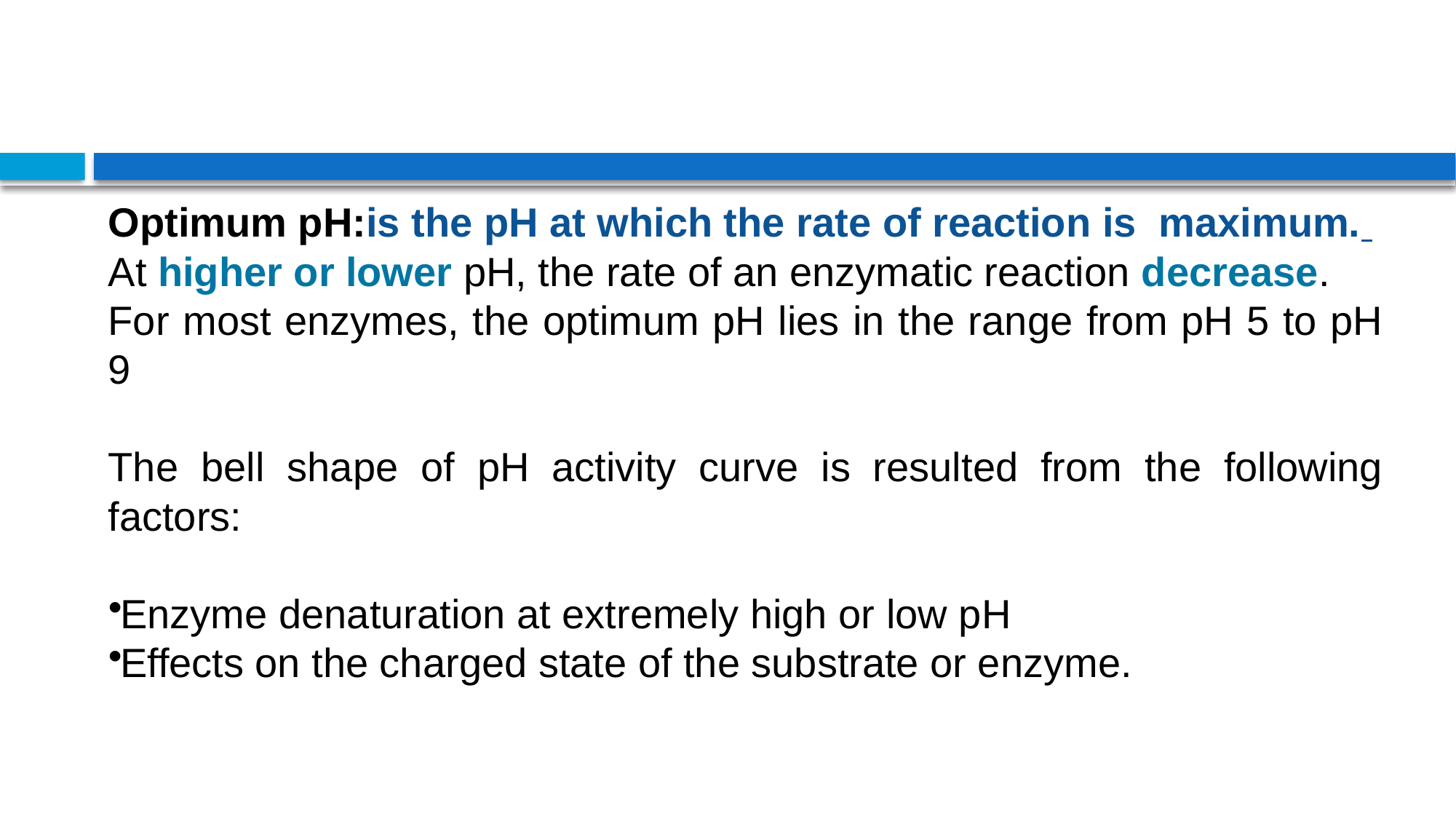

#
Optimum pH:is the pH at which the rate of reaction is  maximum.
At higher or lower pH, the rate of an enzymatic reaction decrease.
For most enzymes, the optimum pH lies in the range from pH 5 to pH 9

The bell shape of pH activity curve is resulted from the following factors:

Enzyme denaturation at extremely high or low pH
Effects on the charged state of the substrate or enzyme.